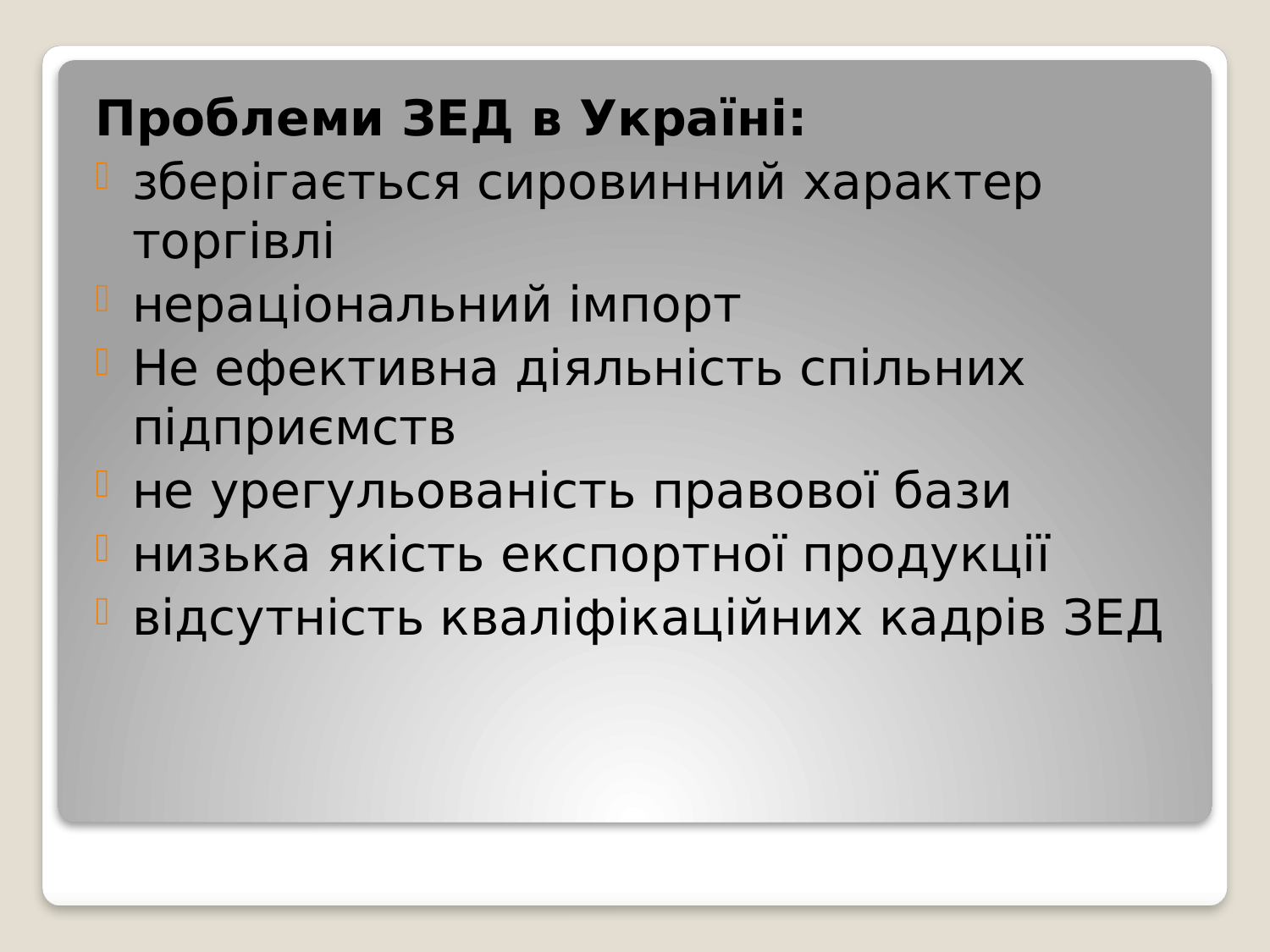

Проблеми ЗЕД в Україні:
зберігається сировинний характер торгівлі
нераціональний імпорт
Не ефективна діяльність спільних підприємств
не урегульованість правової бази
низька якість експортної продукції
відсутність кваліфікаційних кадрів ЗЕД